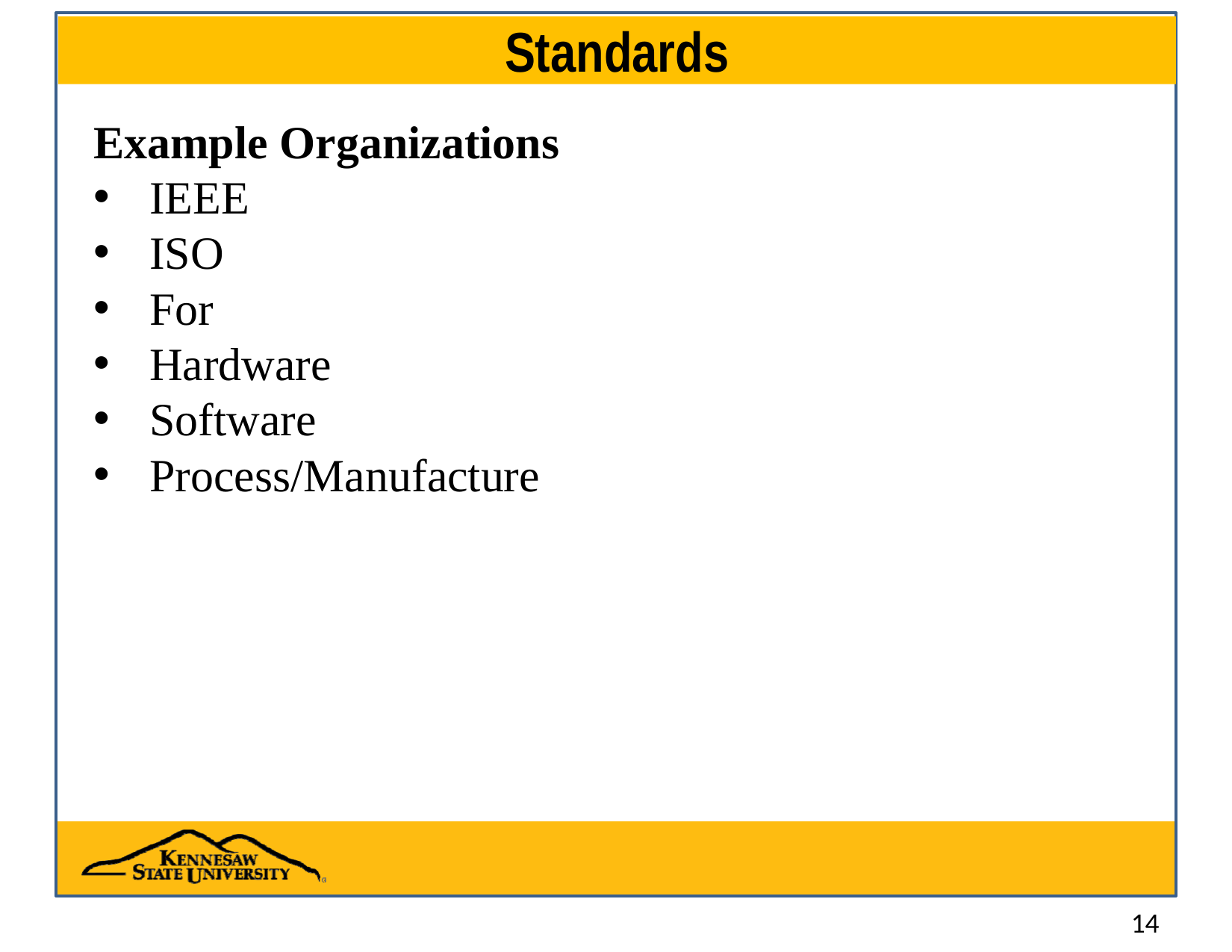

# Standards
Example Organizations
IEEE
ISO
For
Hardware
Software
Process/Manufacture